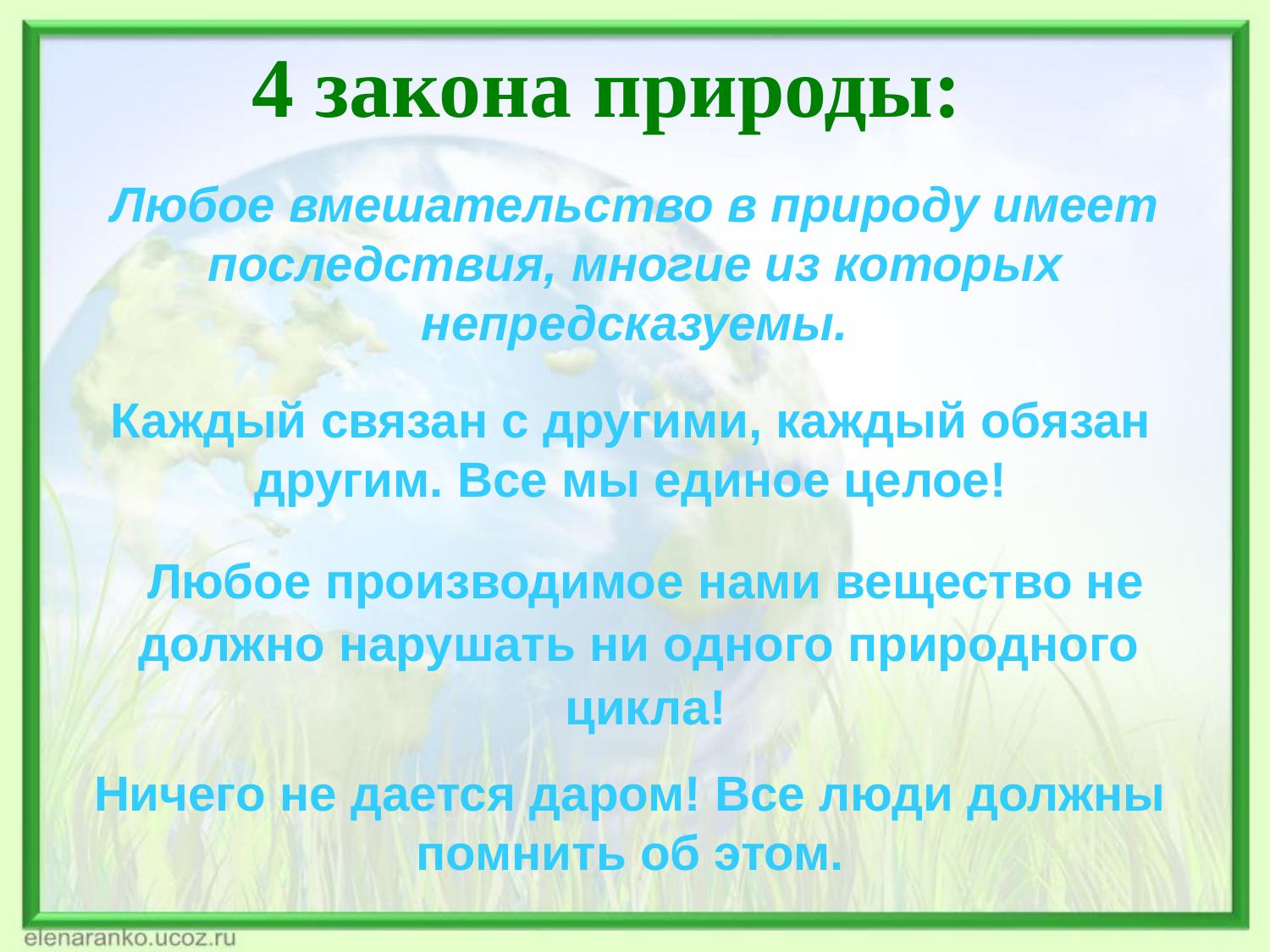

4 закона природы:
Любое вмешательство в природу имеет последствия, многие из которых непредсказуемы.
Каждый связан с другими, каждый обязан другим. Все мы единое целое!
Любое производимое нами вещество не должно нарушать ни одного природного  цикла!
Ничего не дается даром! Все люди должны помнить об этом.